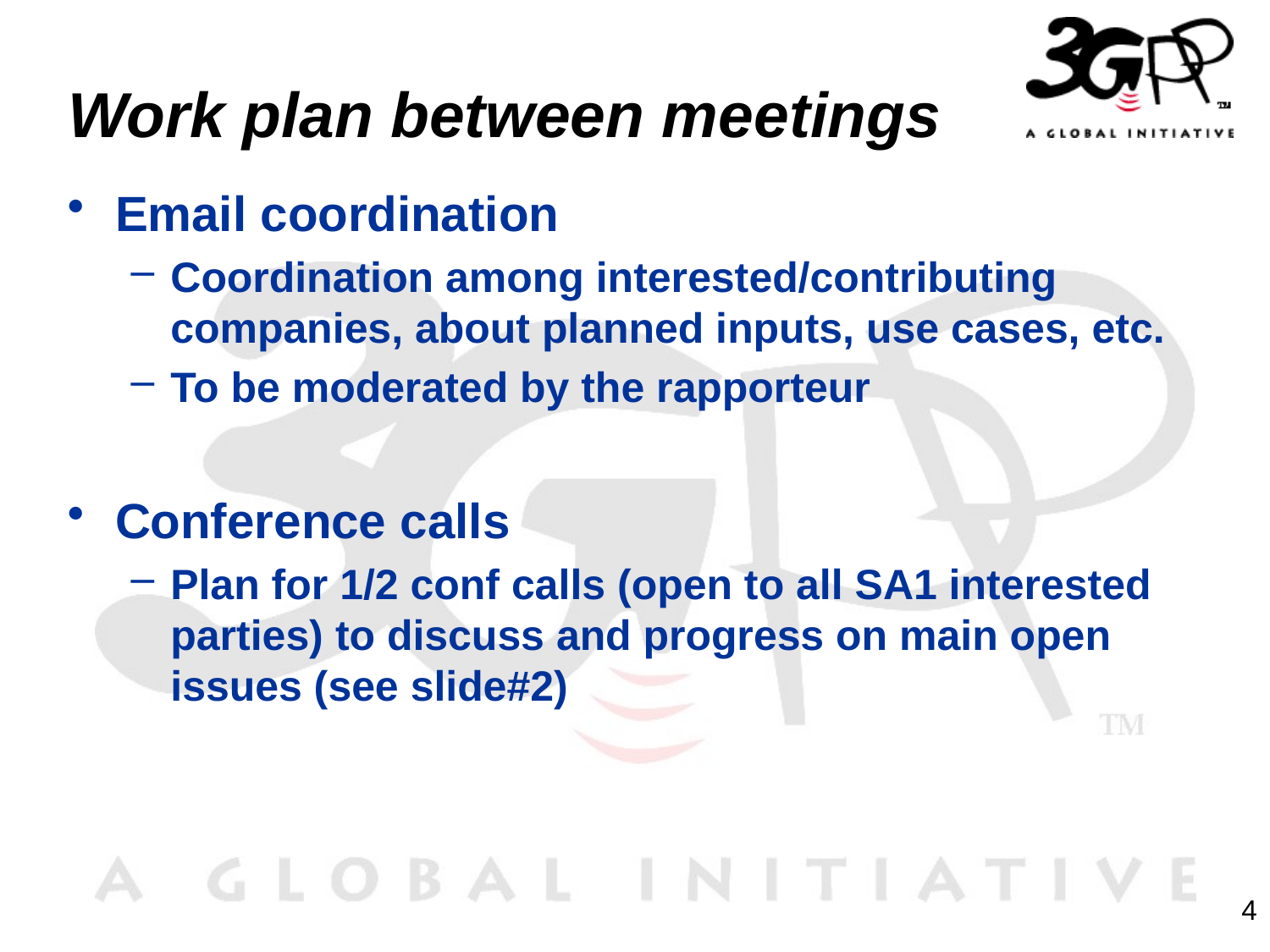

# Work plan between meetings
Email coordination
Coordination among interested/contributing companies, about planned inputs, use cases, etc.
To be moderated by the rapporteur

Conference calls
Plan for 1/2 conf calls (open to all SA1 interested parties) to discuss and progress on main open issues (see slide#2)

4